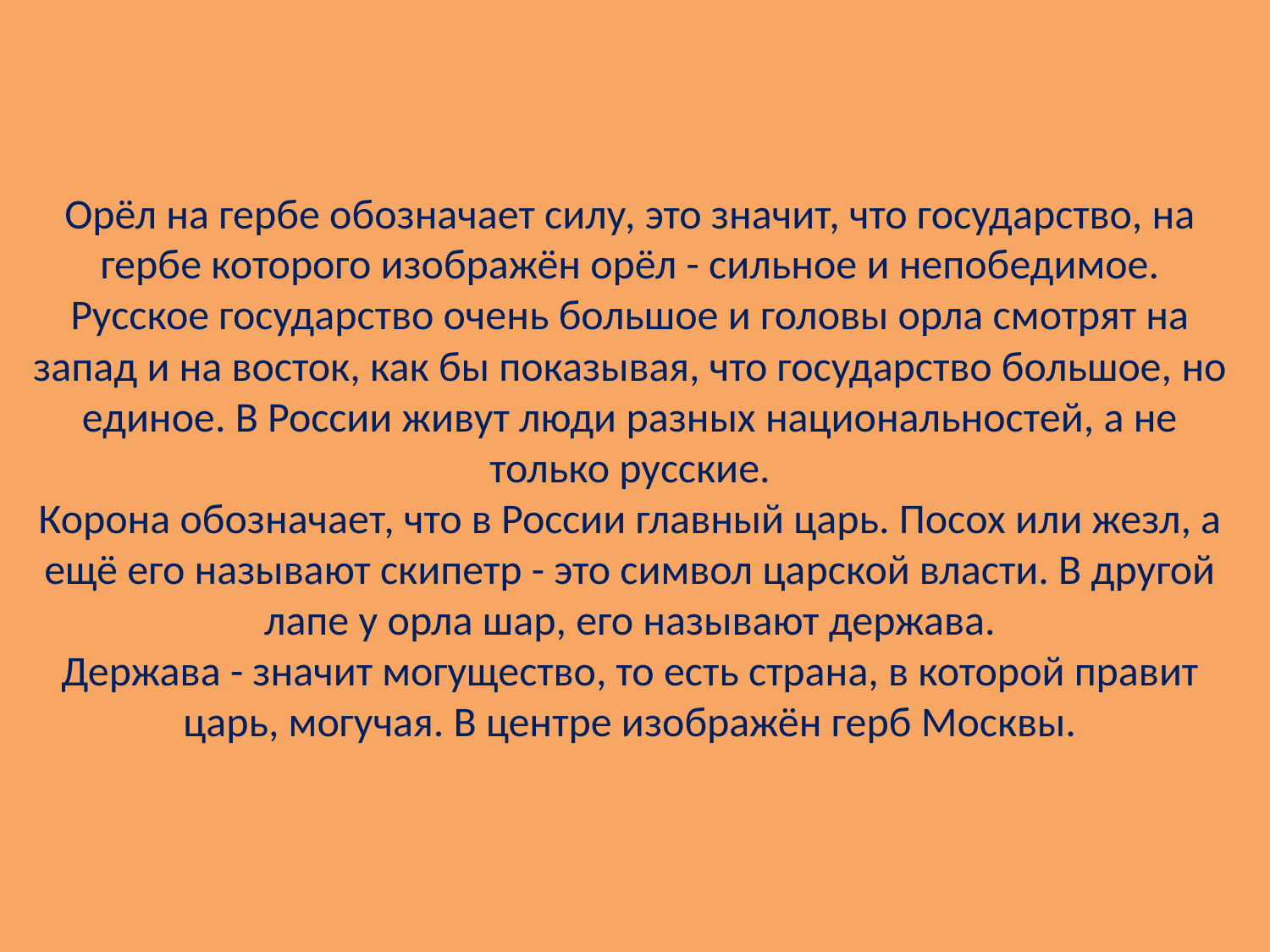

# Орёл на гербе обозначает силу, это значит, что государство, на гербе которого изображён орёл - сильное и непобедимое. Русское государство очень большое и головы орла смотрят на запад и на восток, как бы показывая, что государство большое, но единое. В России живут люди разных национальностей, а не только русские. Корона обозначает, что в России главный царь. Посох или жезл, а ещё его называют скипетр - это символ царской власти. В другой лапе у орла шар, его называют держава. Держава - значит могущество, то есть страна, в которой правит царь, могучая. В центре изображён герб Москвы.